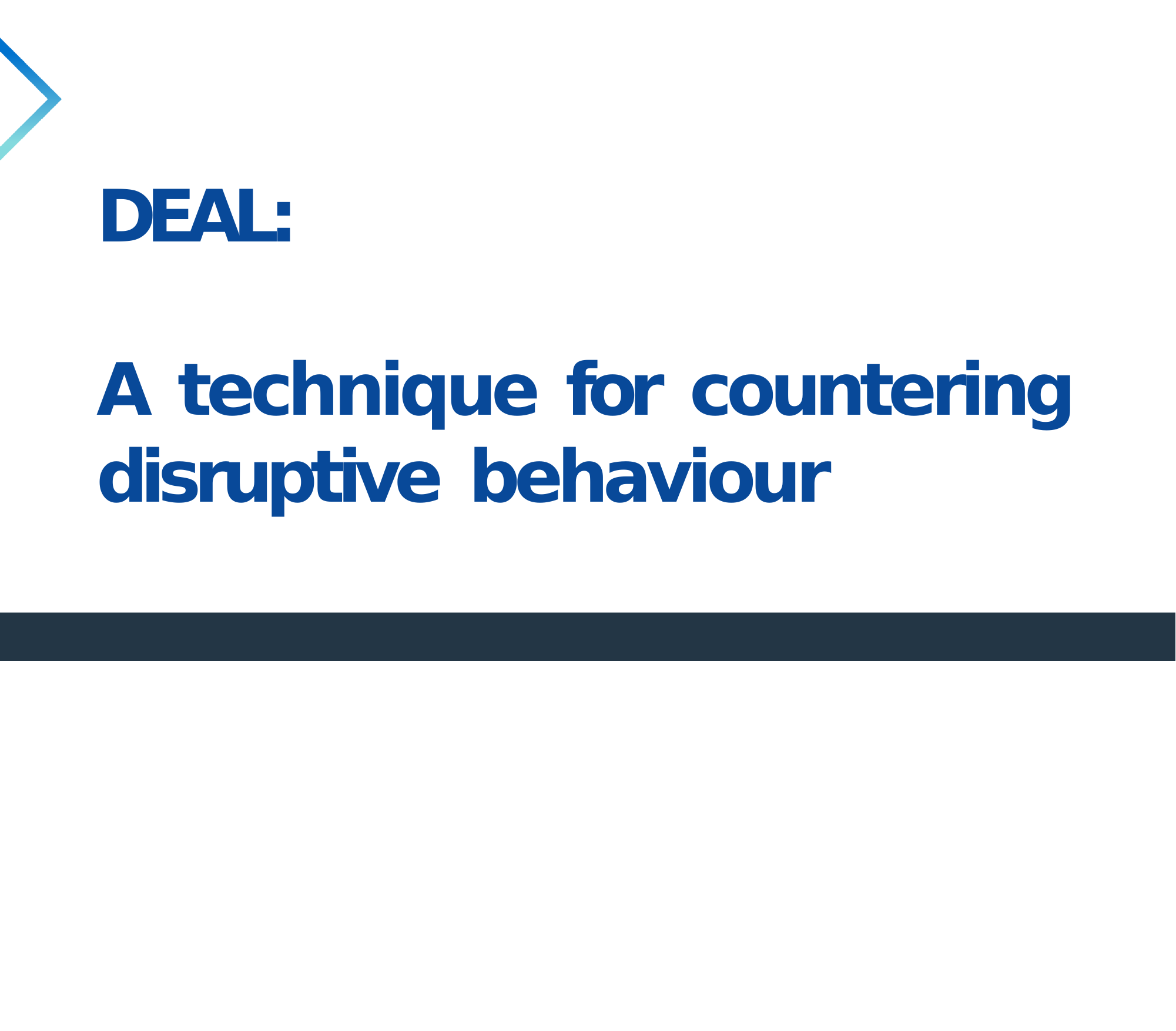

# DEAL: A technique for countering disruptive behaviour